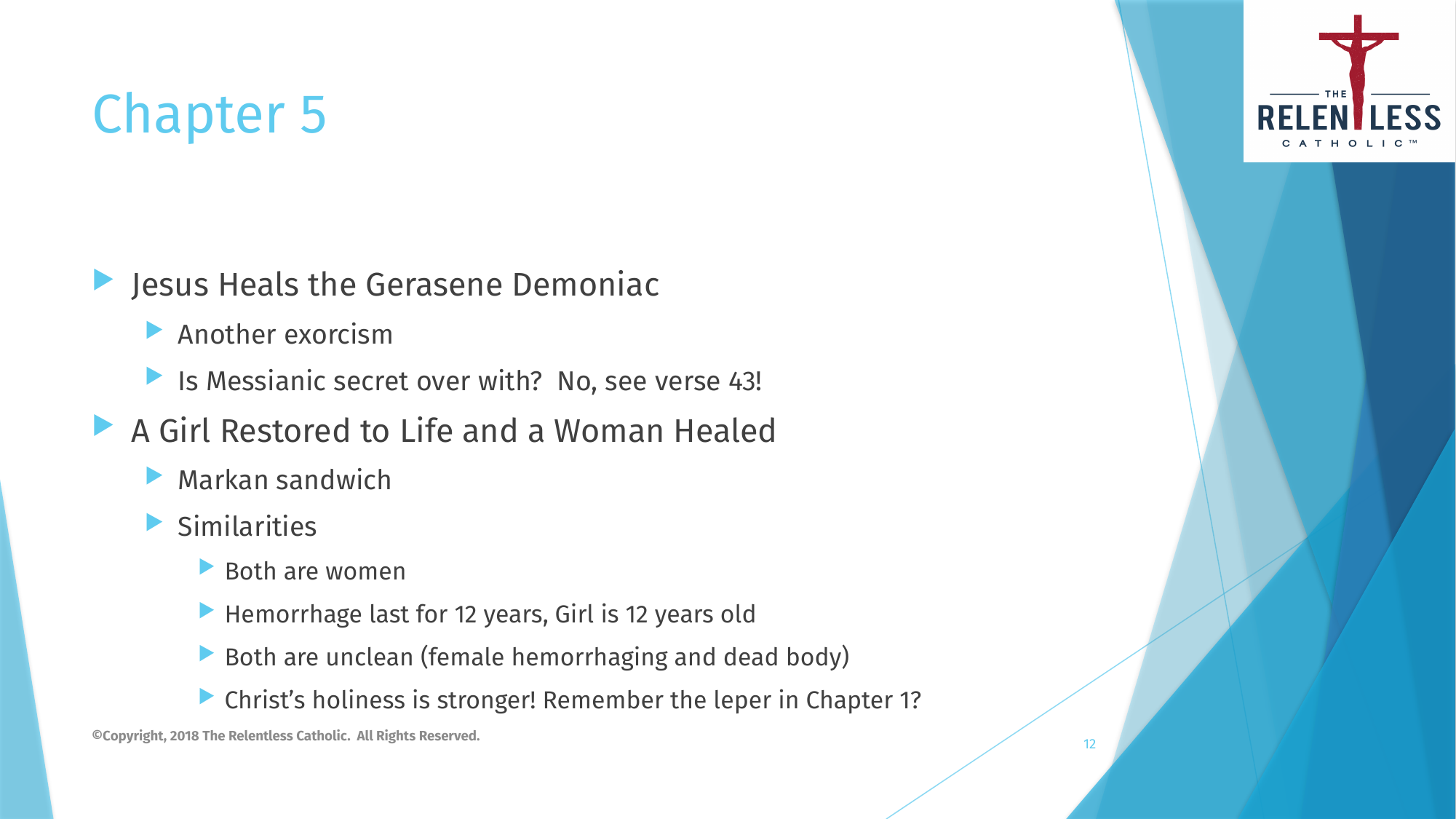

# Chapter 5
Jesus Heals the Gerasene Demoniac
Another exorcism
Is Messianic secret over with?  No, see verse 43!
A Girl Restored to Life and a Woman Healed
Markan sandwich
Similarities
Both are women
Hemorrhage last for 12 years, Girl is 12 years old
Both are unclean (female hemorrhaging and dead body)
Christ’s holiness is stronger! Remember the leper in Chapter 1?

©Copyright, 2018 The Relentless Catholic.  All Rights Reserved.

12